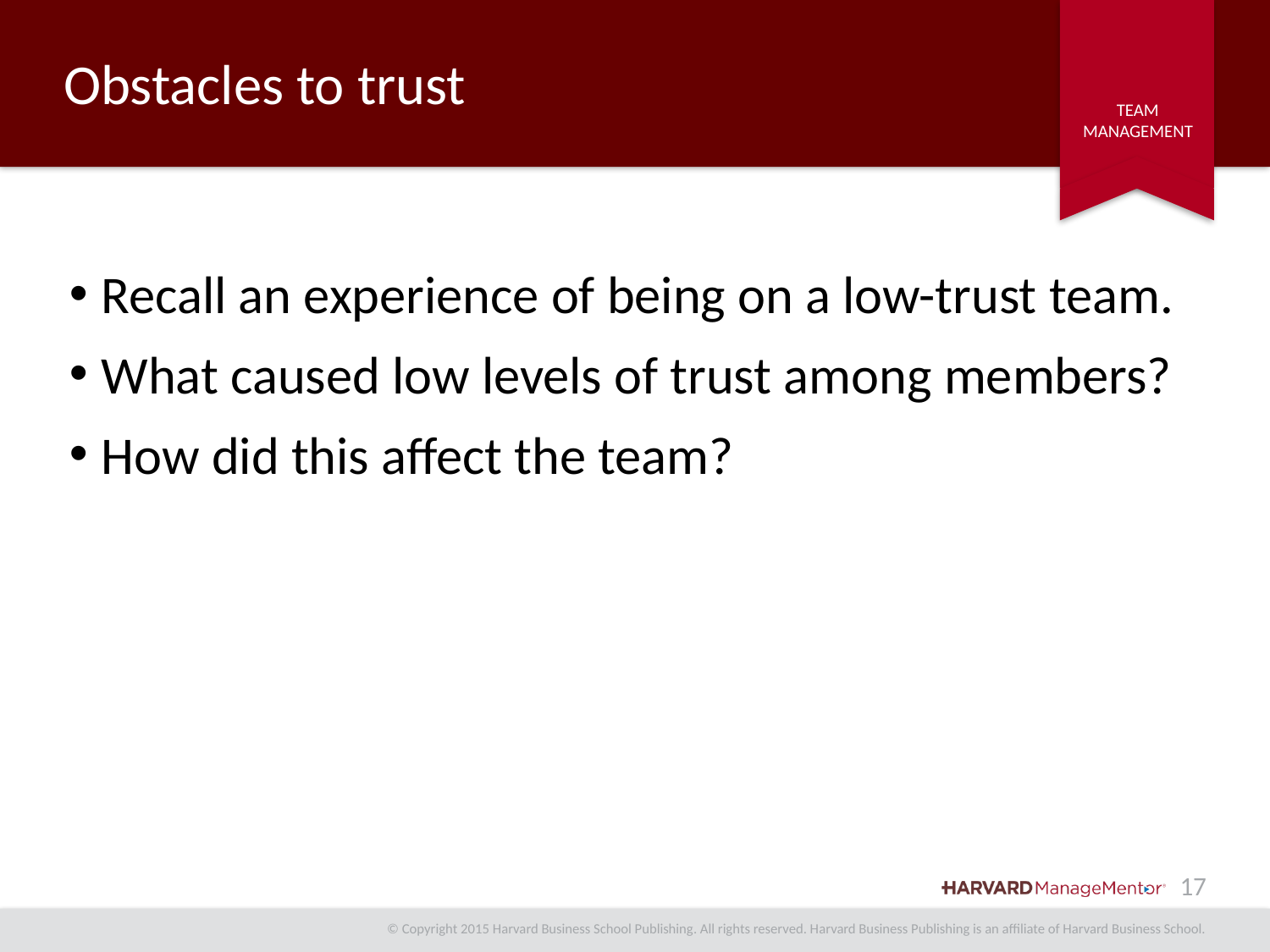

# Obstacles to trust
Recall an experience of being on a low-trust team.
What caused low levels of trust among members?
How did this affect the team?